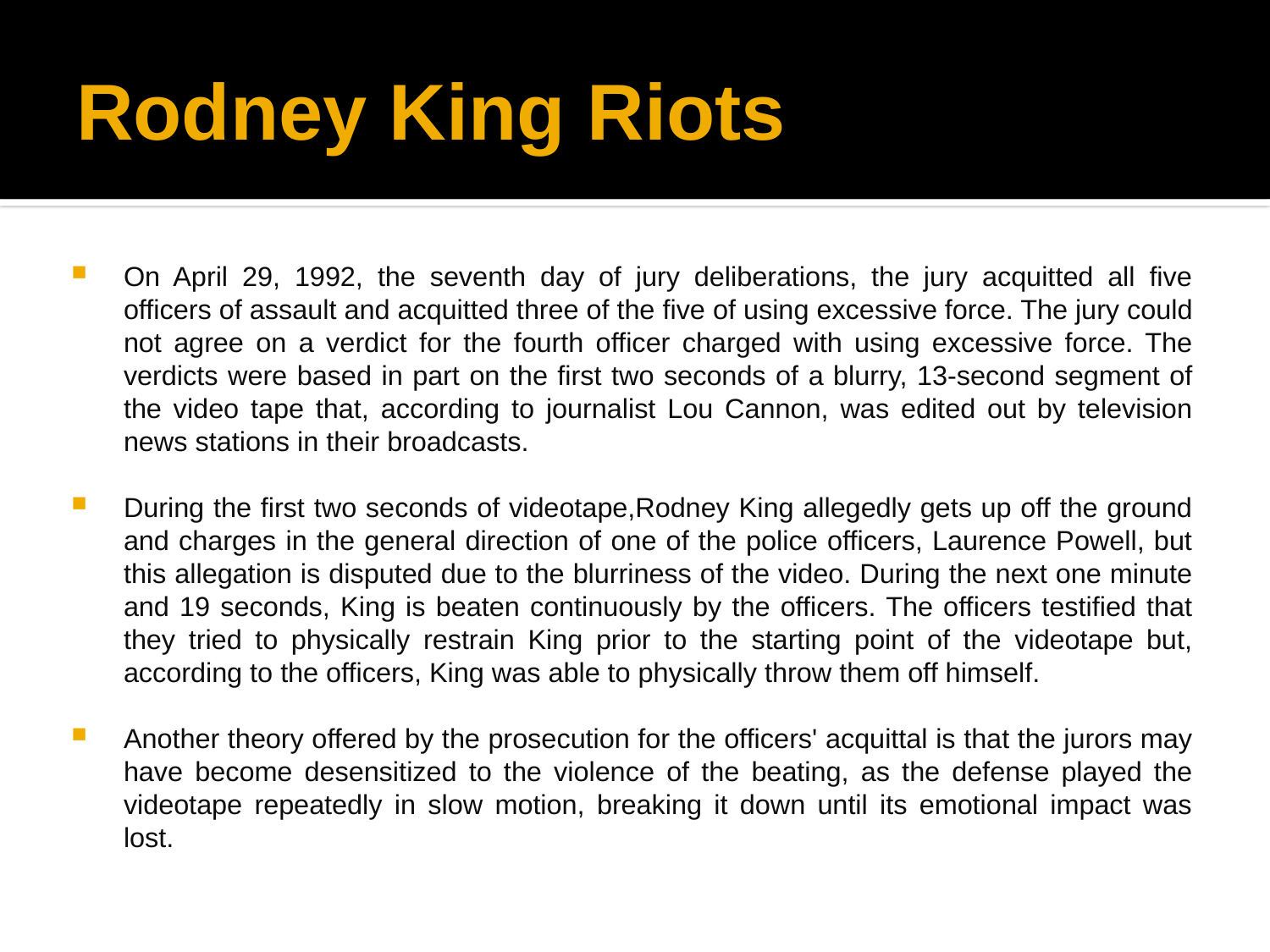

# Rodney King Riots
On April 29, 1992, the seventh day of jury deliberations, the jury acquitted all five officers of assault and acquitted three of the five of using excessive force. The jury could not agree on a verdict for the fourth officer charged with using excessive force. The verdicts were based in part on the first two seconds of a blurry, 13-second segment of the video tape that, according to journalist Lou Cannon, was edited out by television news stations in their broadcasts.

During the first two seconds of videotape,Rodney King allegedly gets up off the ground and charges in the general direction of one of the police officers, Laurence Powell, but this allegation is disputed due to the blurriness of the video. During the next one minute and 19 seconds, King is beaten continuously by the officers. The officers testified that they tried to physically restrain King prior to the starting point of the videotape but, according to the officers, King was able to physically throw them off himself.

Another theory offered by the prosecution for the officers' acquittal is that the jurors may have become desensitized to the violence of the beating, as the defense played the videotape repeatedly in slow motion, breaking it down until its emotional impact was lost.